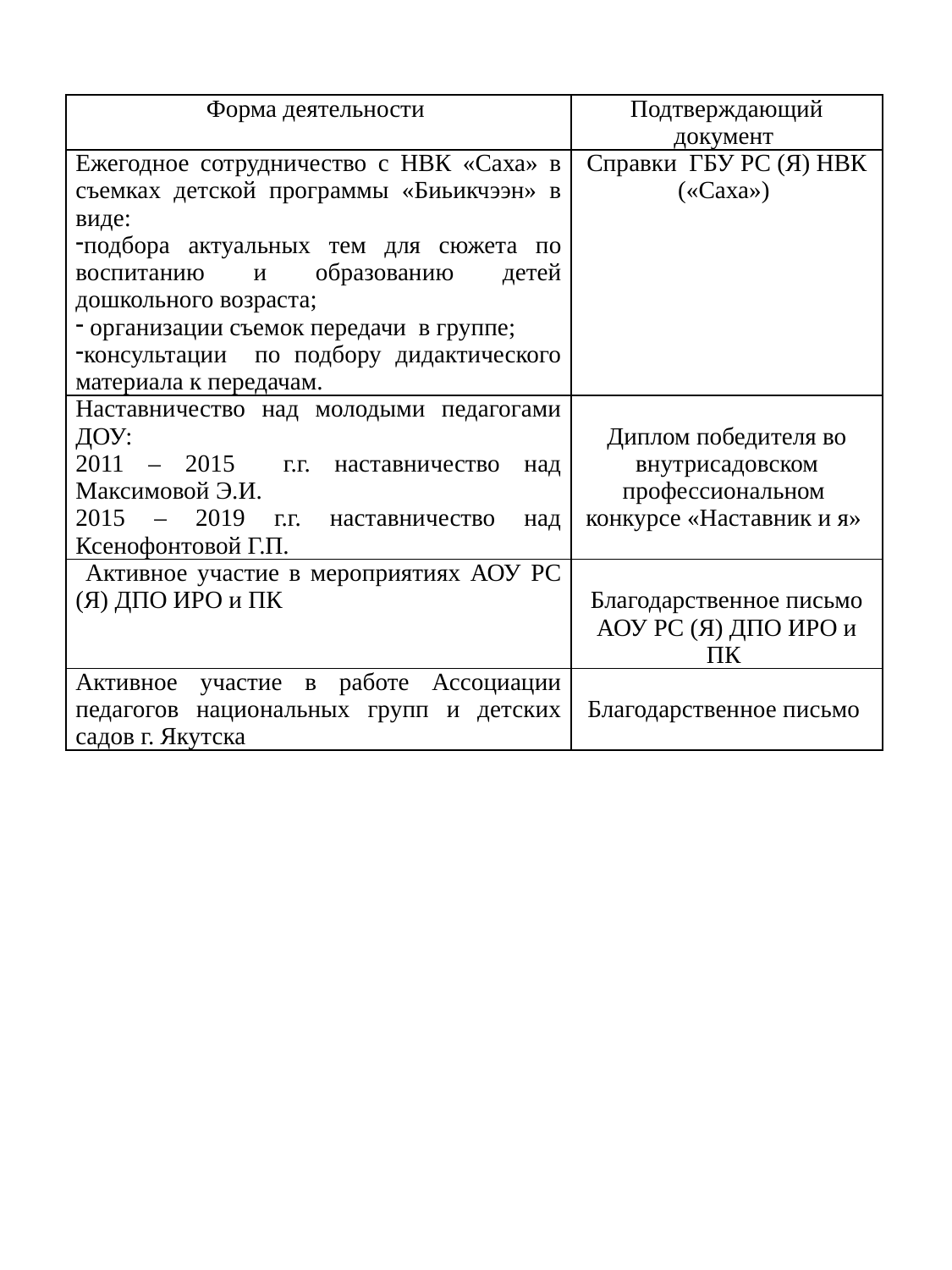

| Форма деятельности | Подтверждающий документ |
| --- | --- |
| Ежегодное сотрудничество с НВК «Саха» в съемках детской программы «Биьикчээн» в виде: подбора актуальных тем для сюжета по воспитанию и образованию детей дошкольного возраста; организации съемок передачи в группе; консультации по подбору дидактического материала к передачам. | Справки ГБУ РС (Я) НВК («Саха») |
| Наставничество над молодыми педагогами ДОУ: 2011 – 2015 г.г. наставничество над Максимовой Э.И. 2015 – 2019 г.г. наставничество над Ксенофонтовой Г.П. | Диплом победителя во внутрисадовском профессиональном конкурсе «Наставник и я» |
| Активное участие в мероприятиях АОУ РС (Я) ДПО ИРО и ПК | Благодарственное письмо АОУ РС (Я) ДПО ИРО и ПК |
| Активное участие в работе Ассоциации педагогов национальных групп и детских садов г. Якутска | Благодарственное письмо |